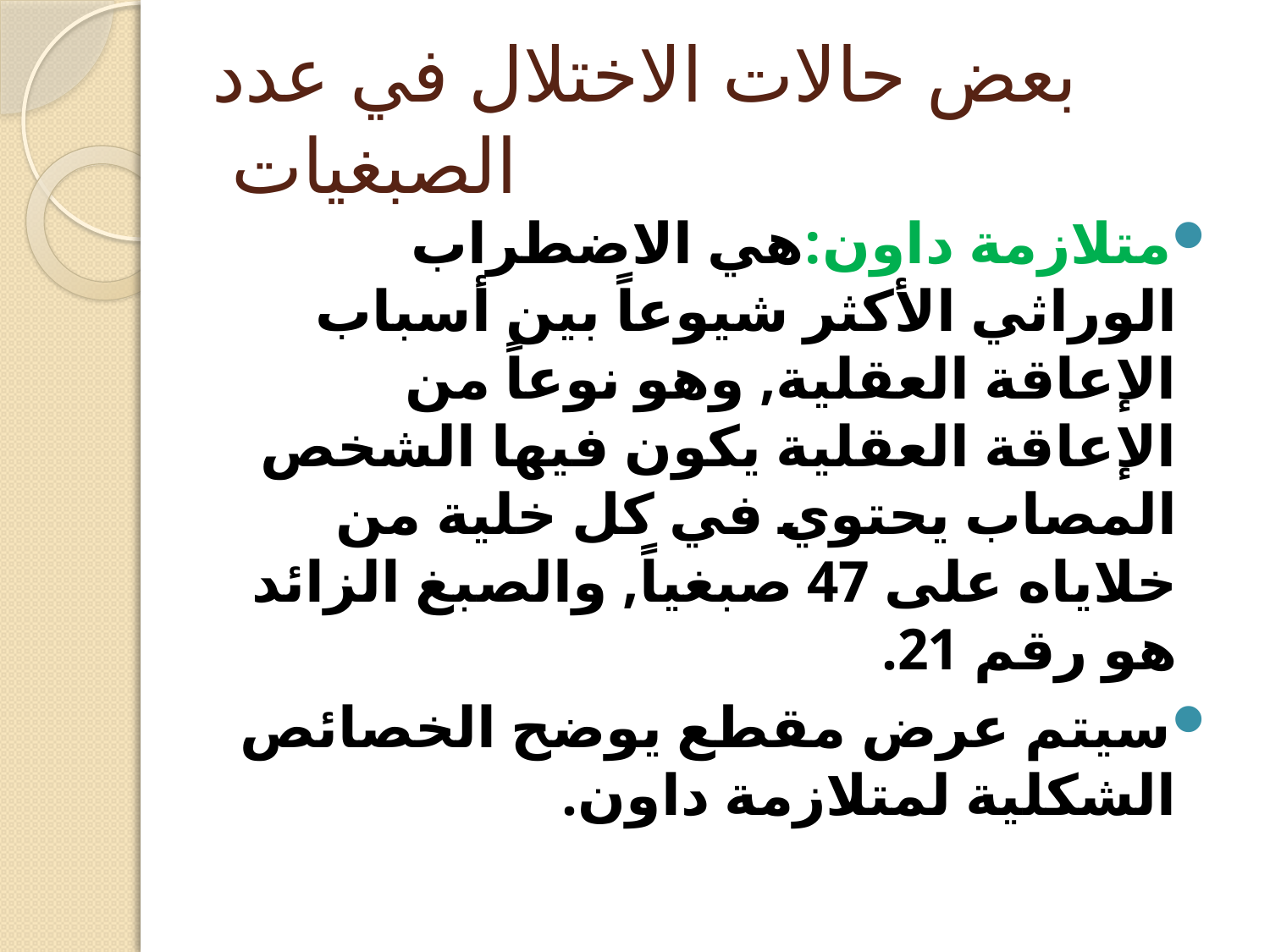

# بعض حالات الاختلال في عدد الصبغيات
متلازمة داون:هي الاضطراب الوراثي الأكثر شيوعاً بين أسباب الإعاقة العقلية, وهو نوعاً من الإعاقة العقلية يكون فيها الشخص المصاب يحتوي في كل خلية من خلاياه على 47 صبغياً, والصبغ الزائد هو رقم 21.
سيتم عرض مقطع يوضح الخصائص الشكلية لمتلازمة داون.